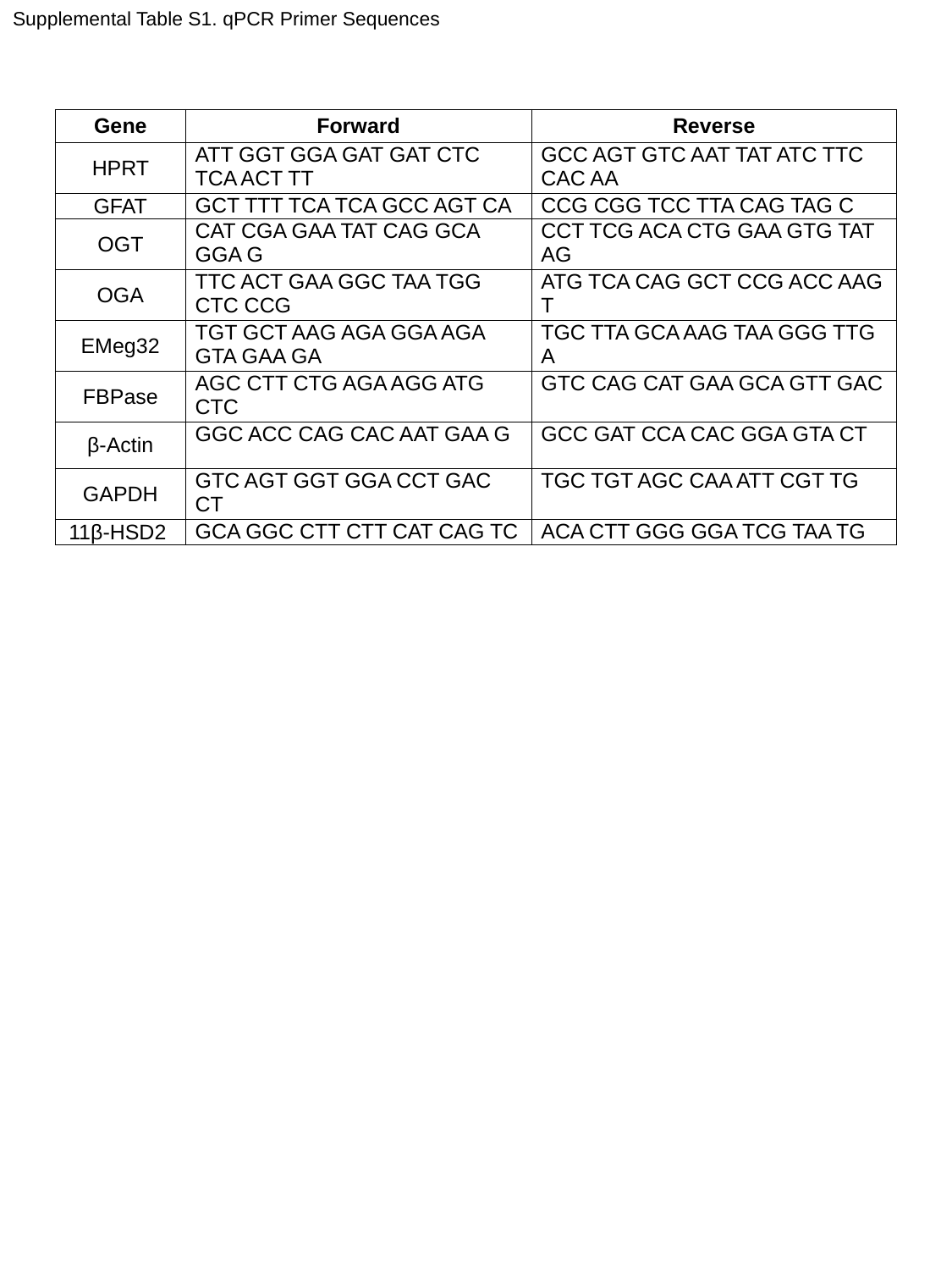

Supplemental Table S1. qPCR Primer Sequences
| Gene | Forward | Reverse |
| --- | --- | --- |
| HPRT | ATT GGT GGA GAT GAT CTC TCA ACT TT | GCC AGT GTC AAT TAT ATC TTC CAC AA |
| GFAT | GCT TTT TCA TCA GCC AGT CA | CCG CGG TCC TTA CAG TAG C |
| OGT | CAT CGA GAA TAT CAG GCA GGA G | CCT TCG ACA CTG GAA GTG TAT AG |
| OGA | TTC ACT GAA GGC TAA TGG CTC CCG | ATG TCA CAG GCT CCG ACC AAG T |
| EMeg32 | TGT GCT AAG AGA GGA AGA GTA GAA GA | TGC TTA GCA AAG TAA GGG TTG A |
| FBPase | AGC CTT CTG AGA AGG ATG CTC | GTC CAG CAT GAA GCA GTT GAC |
| β-Actin | GGC ACC CAG CAC AAT GAA G | GCC GAT CCA CAC GGA GTA CT |
| GAPDH | GTC AGT GGT GGA CCT GAC CT | TGC TGT AGC CAA ATT CGT TG |
| 11β-HSD2 | GCA GGC CTT CTT CAT CAG TC | ACA CTT GGG GGA TCG TAA TG |